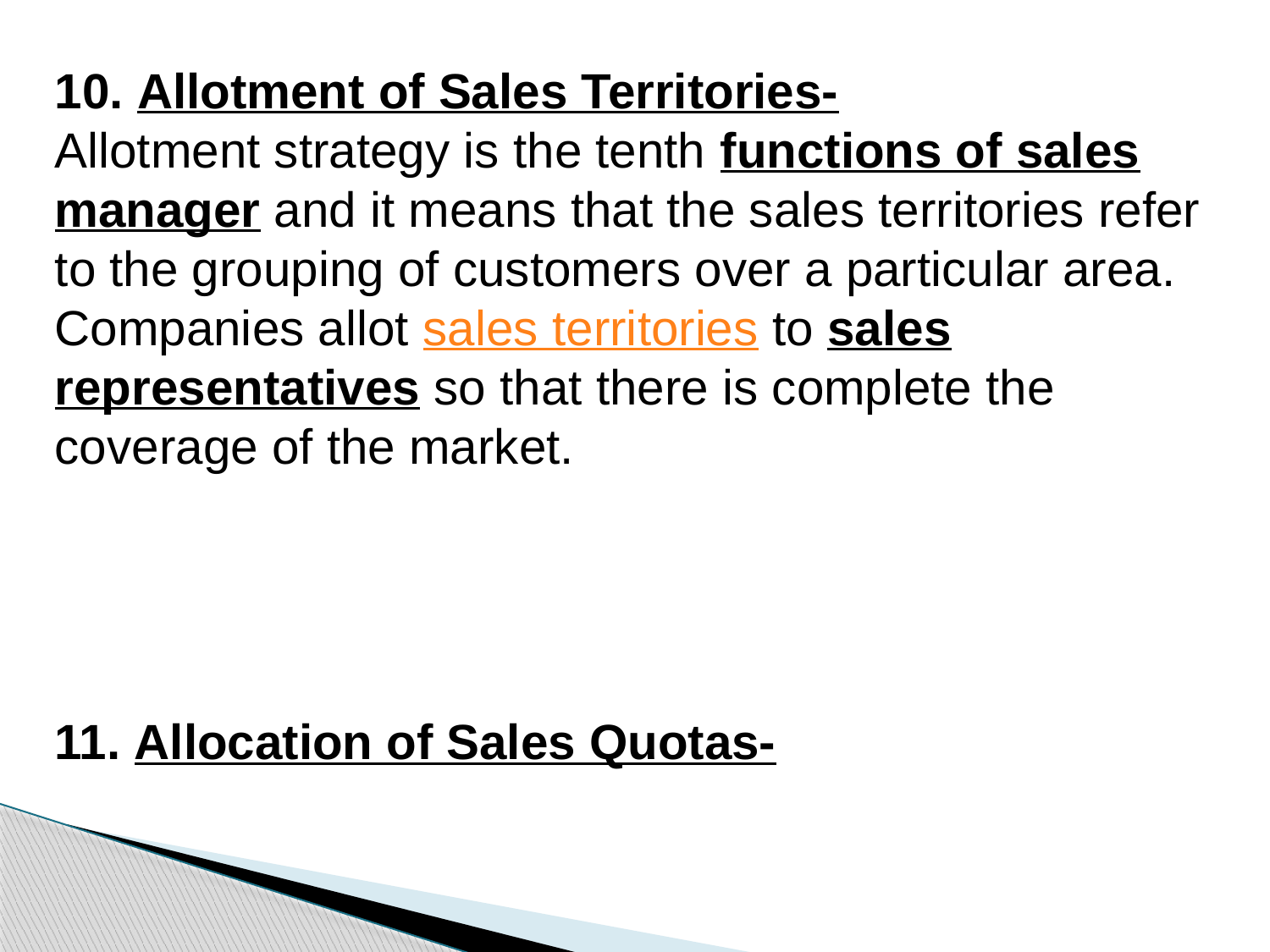

10. Allotment of Sales Territories-
Allotment strategy is the tenth functions of sales manager and it means that the sales territories refer to the grouping of customers over a particular area. Companies allot sales territories to sales representatives so that there is complete the coverage of the market.

11. Allocation of Sales Quotas-